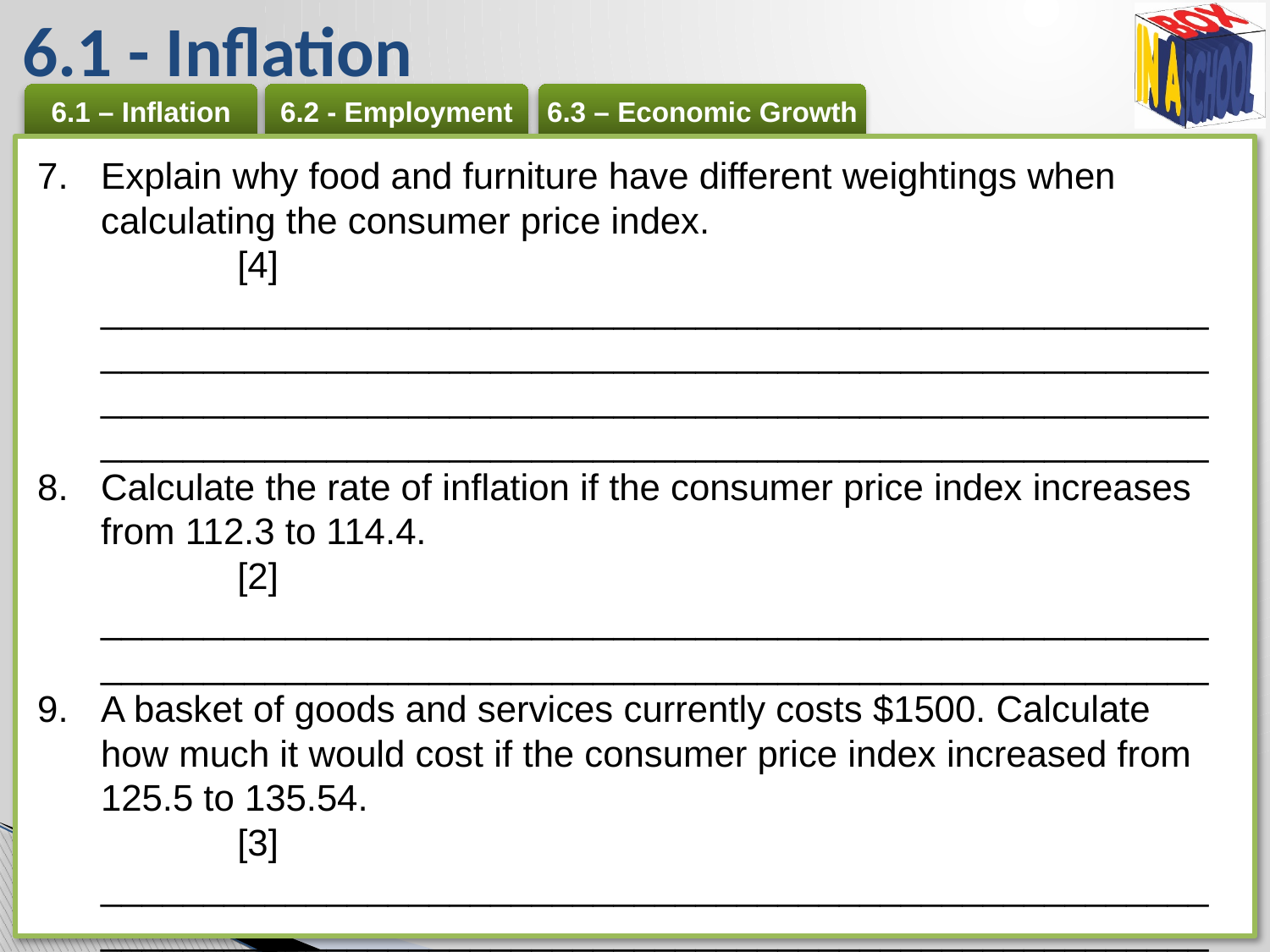

# 6.1 - Inflation
Explain why food and furniture have different weightings when calculating the consumer price index.	[4]
________________________________________________________________________________________________________________________________________________________________________________________________________________________
Calculate the rate of inflation if the consumer price index increases from 112.3 to 114.4. 	[2]
____________________________________________________________________________________________________________
A basket of goods and services currently costs $1500. Calculate how much it would cost if the consumer price index increased from 125.5 to 135.54. 	[3]
________________________________________________________________________________________________________________________________________________________________________________________________________________________